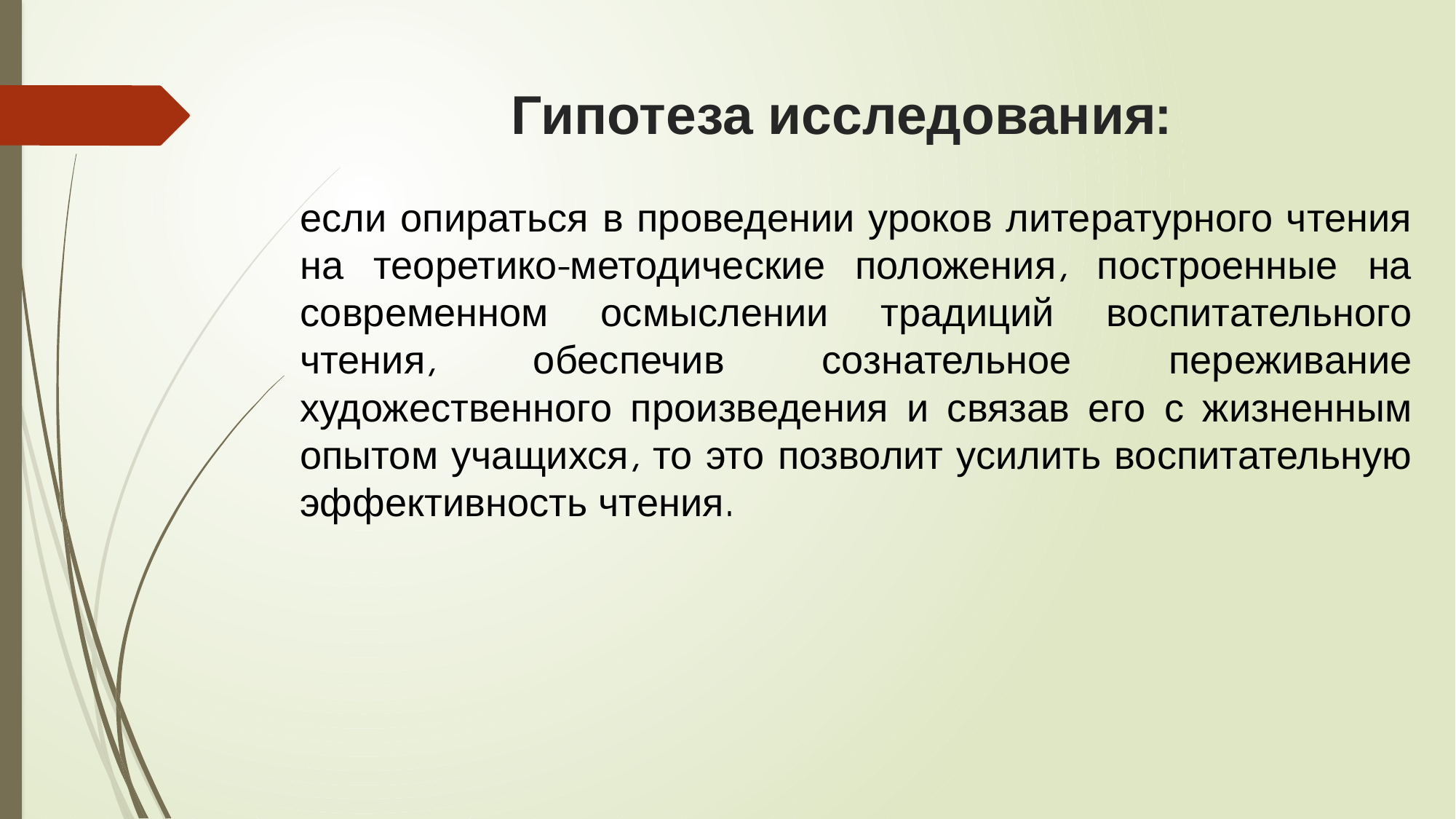

# Гипотеза исследования:
если опираться в проведении уроков литературного чтения на теоретико-методические положения, построенные на современном осмыслении традиций воспитательного чтения, обеспечив сознательное переживание художественного произведения и связав его с жизненным опытом учащихся, то это позволит усилить воспитательную эффективность чтения.